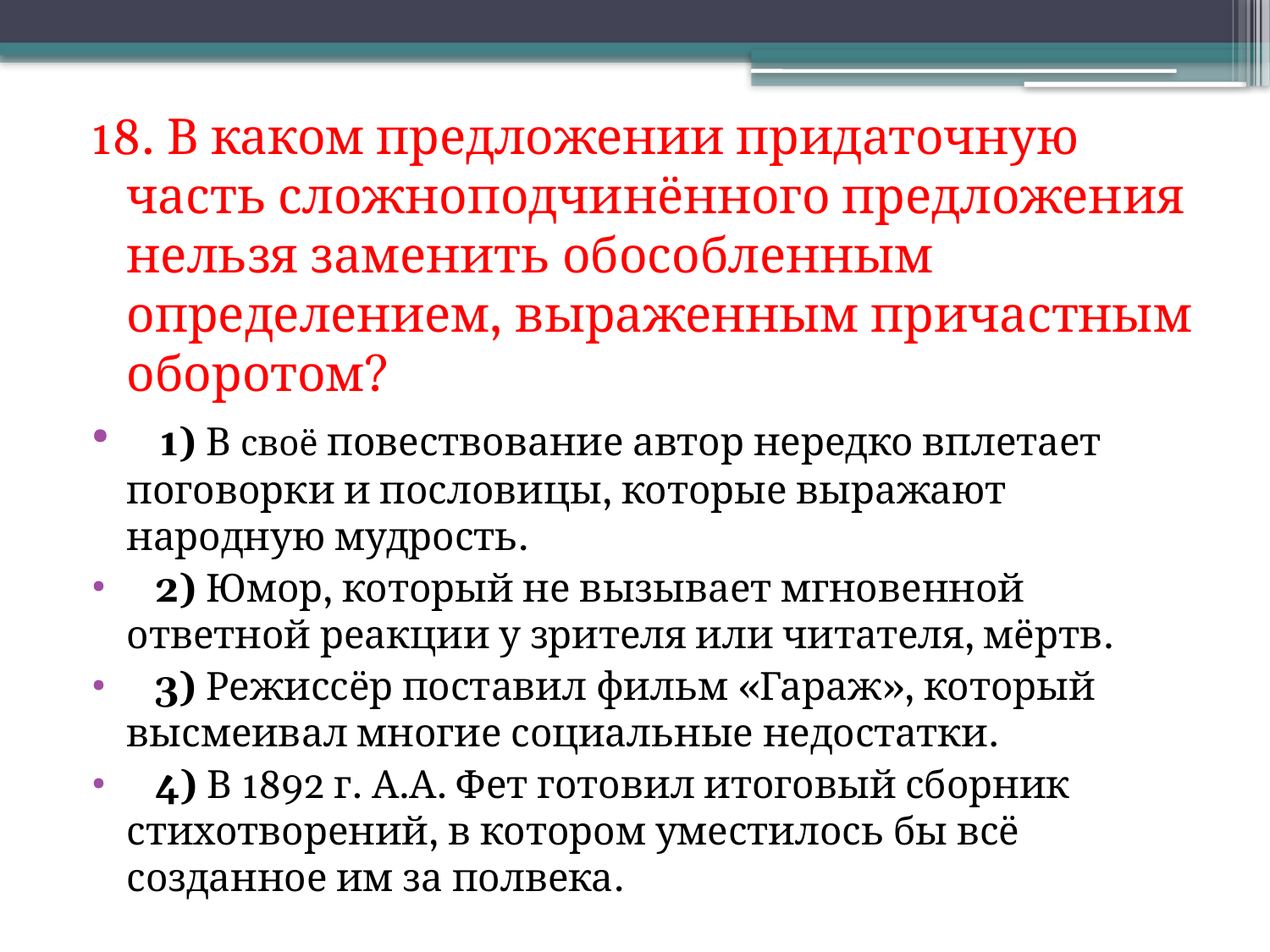

18. В каком предложении придаточную часть сложноподчинённого предложения нельзя заменить обособленным определением, выраженным причастным оборотом?
   1) В своё повествование автор нередко вплетает поговорки и пословицы, которые выражают народную мудрость.
   2) Юмор, который не вызывает мгновенной ответной реакции у зрителя или читателя, мёртв.
   3) Режиссёр поставил фильм «Гараж», который высмеивал многие социальные недостатки.
   4) В 1892 г. А.А. Фет готовил итоговый сборник стихотворений, в котором уместилось бы всё созданное им за полвека.